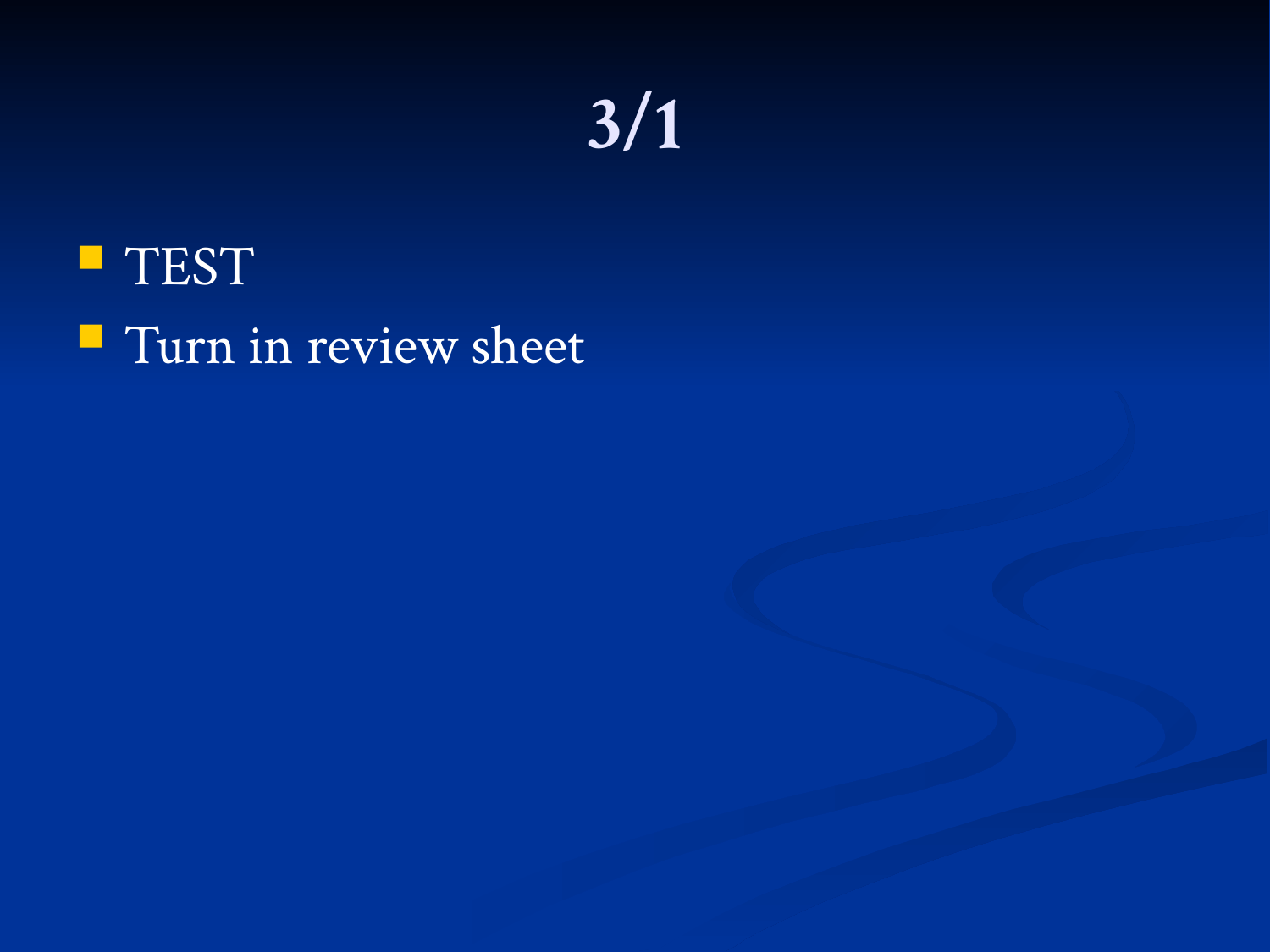

# 3/1
TEST
Turn in review sheet